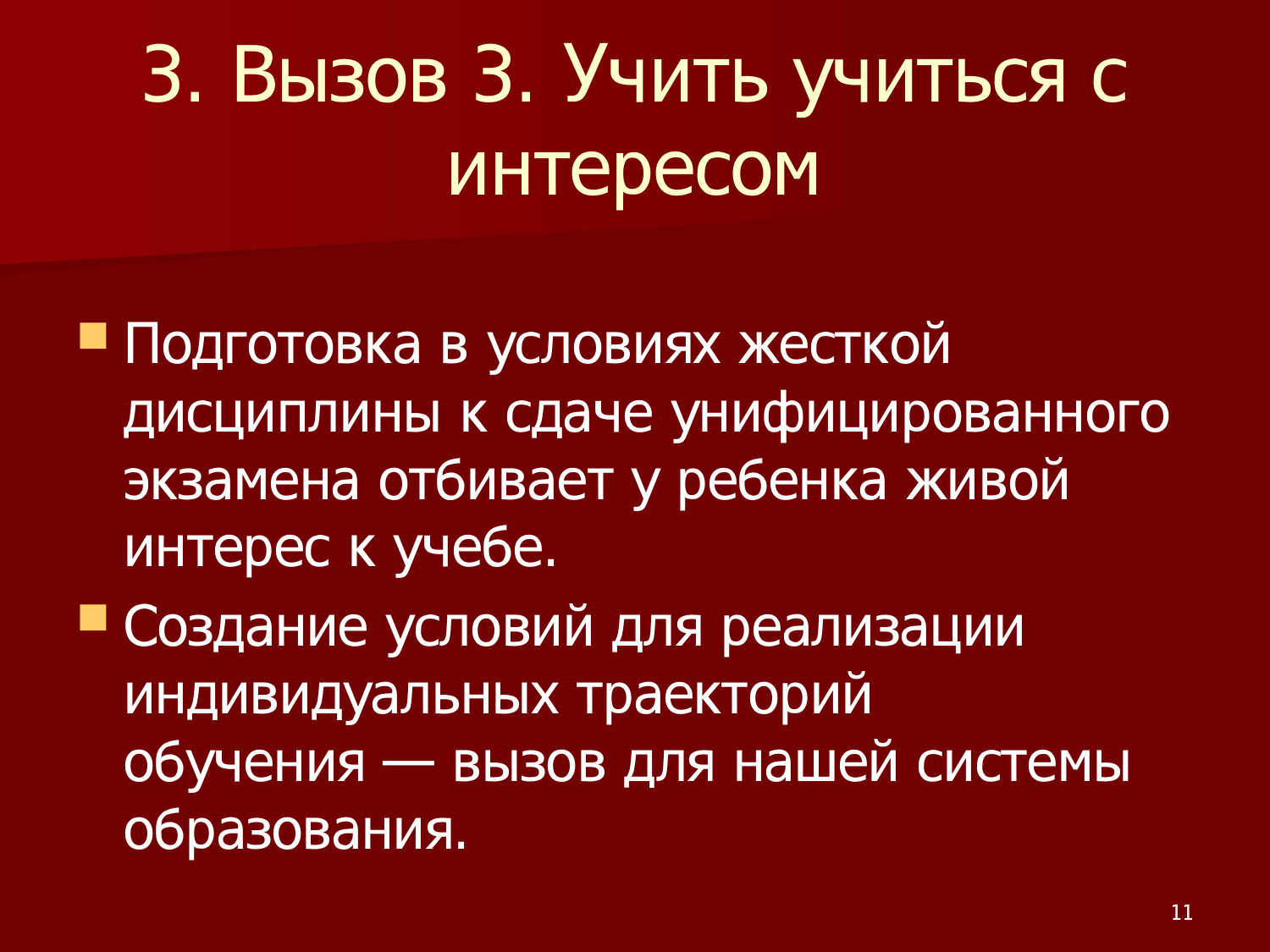

# 3. Вызов 3. Учить учиться с интересом

Подготовка в условиях жесткой дисциплины к сдаче унифицированного экзамена отбивает у ребенка живой интерес к учебе.
Создание условий для реализации индивидуальных траекторий обучения — вызов для нашей системы образования.
11